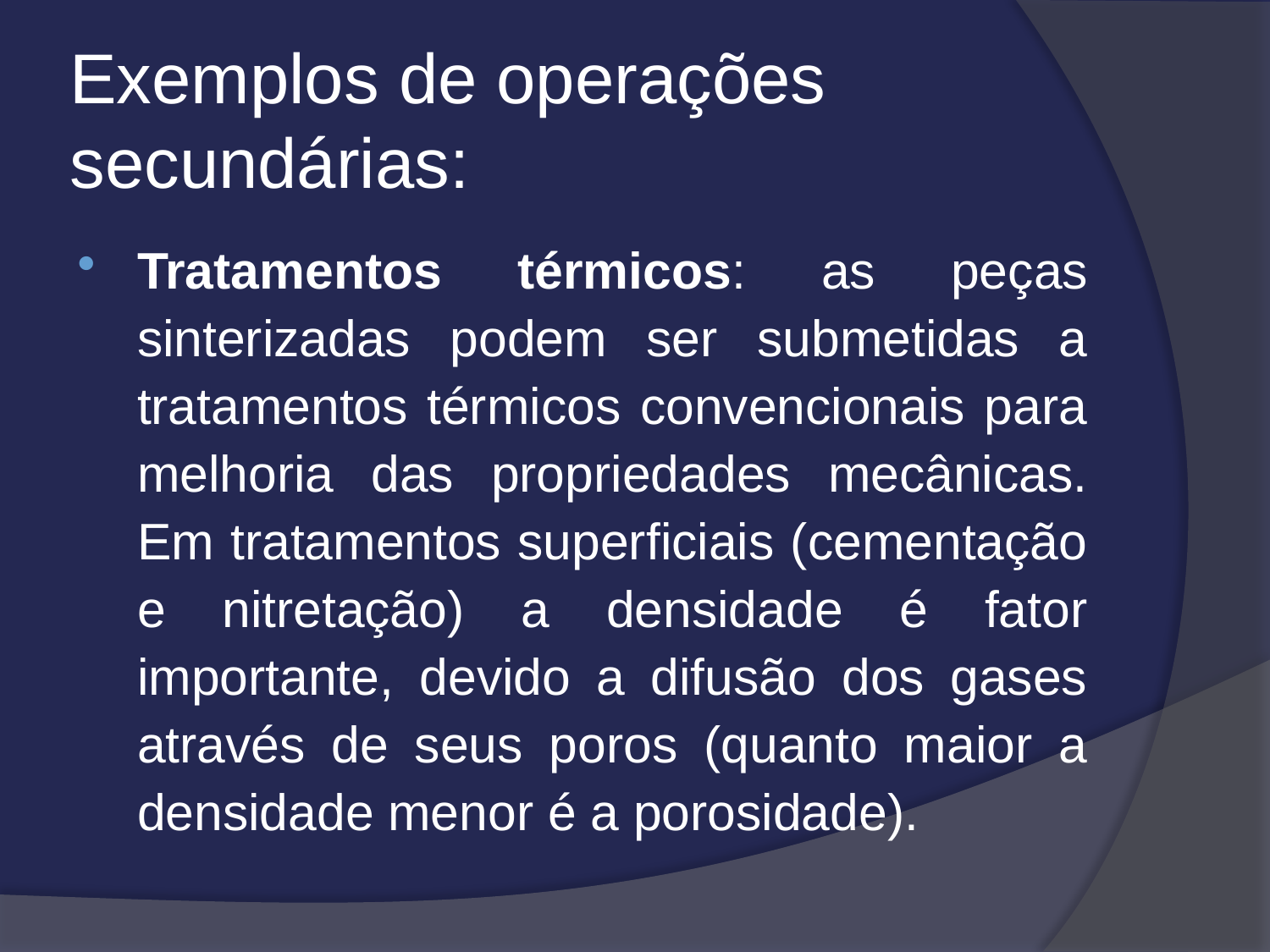

# Exemplos de operações secundárias:
Tratamentos térmicos: as peças sinterizadas podem ser submetidas a tratamentos térmicos convencionais para melhoria das propriedades mecânicas. Em tratamentos superficiais (cementação e nitretação) a densidade é fator importante, devido a difusão dos gases através de seus poros (quanto maior a densidade menor é a porosidade).